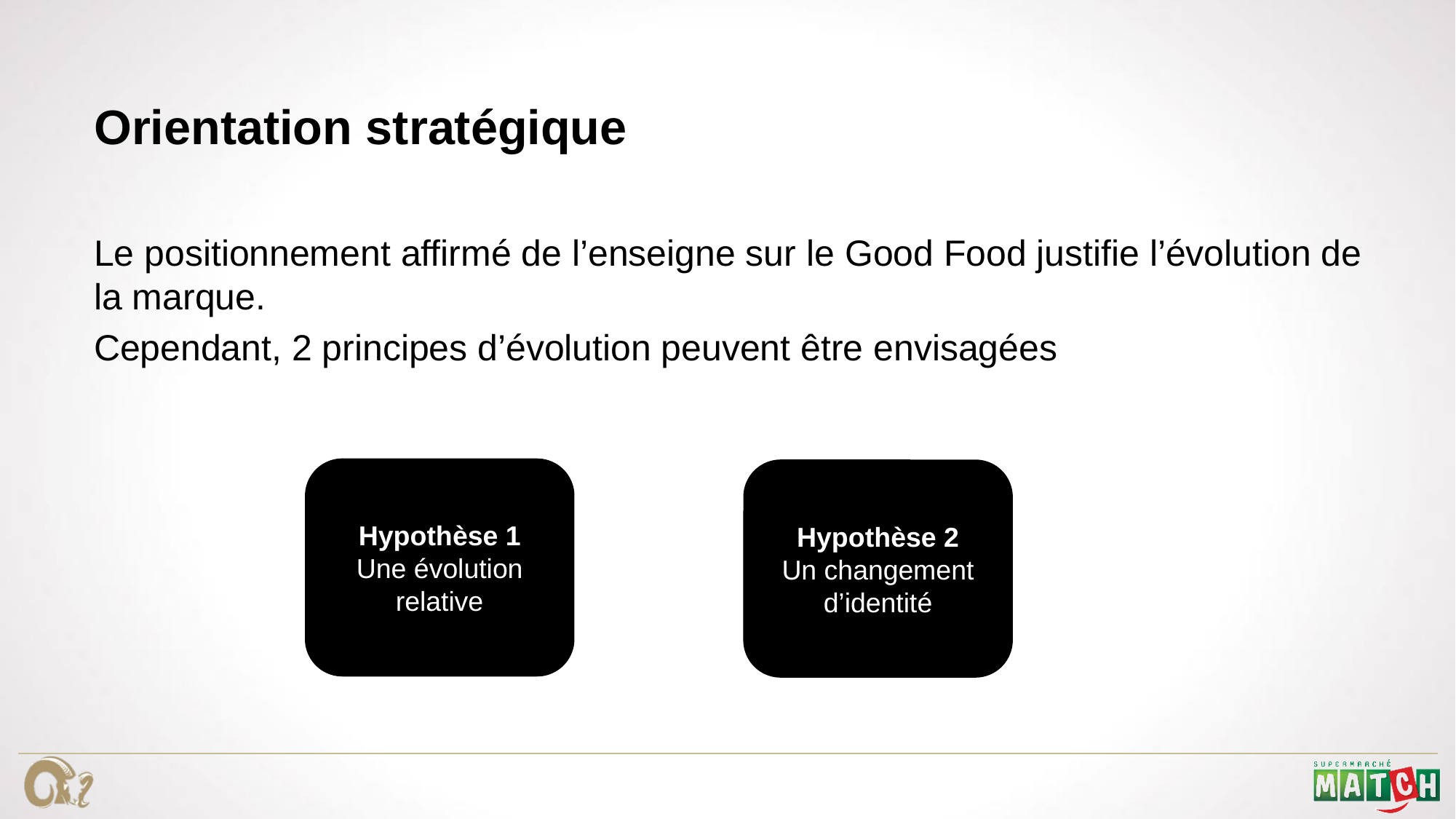

Orientation stratégique

Le positionnement affirmé de l’enseigne sur le Good Food justifie l’évolution de la marque.
Cependant, 2 principes d’évolution peuvent être envisagées

Hypothèse 1
Une évolution relative
Hypothèse 2
Un changement d’identité